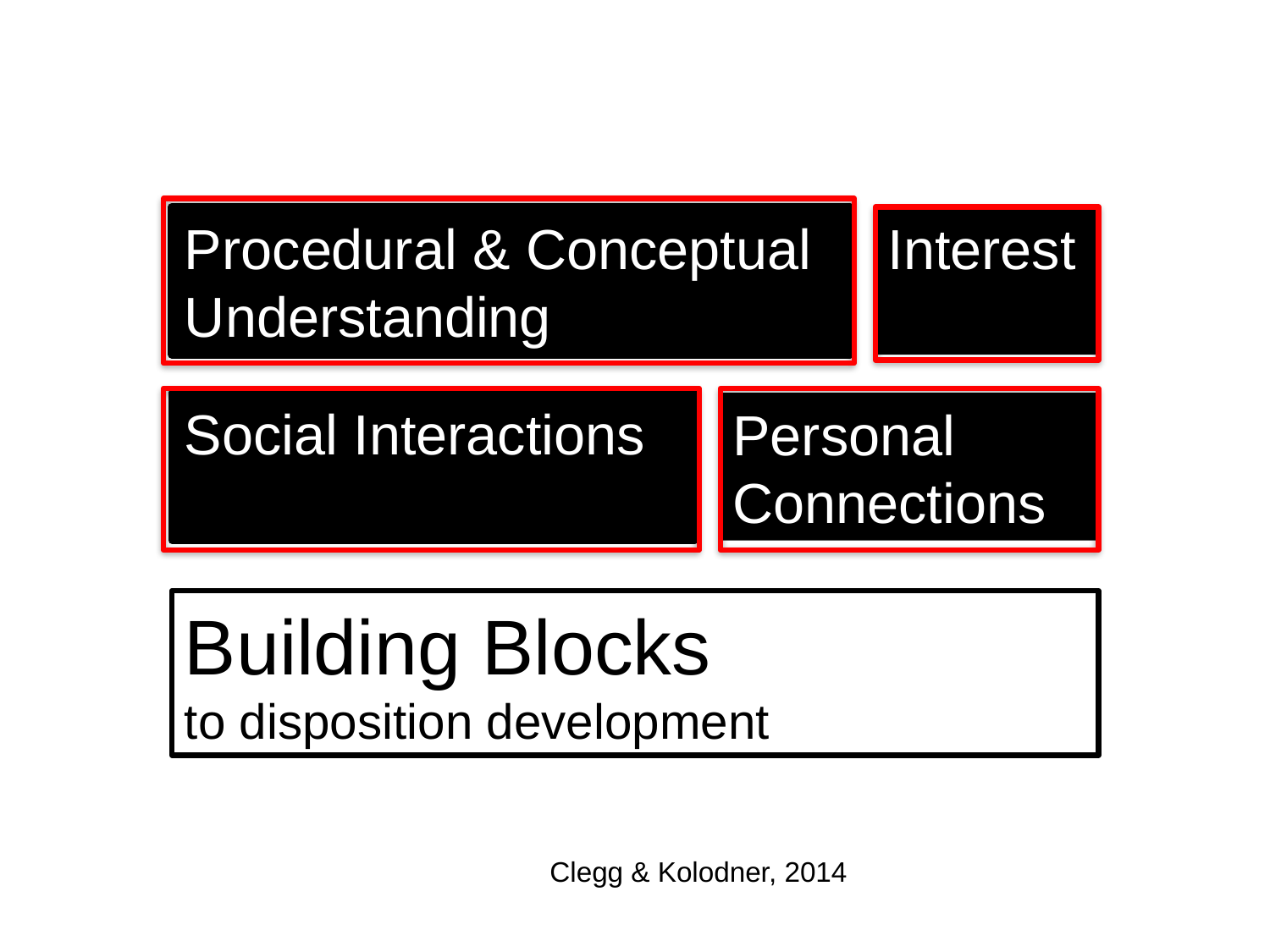

Procedural & Conceptual Understanding
Interest

Social Interactions

Personal Connections
Building Blocks
to disposition development
Clegg & Kolodner, 2014